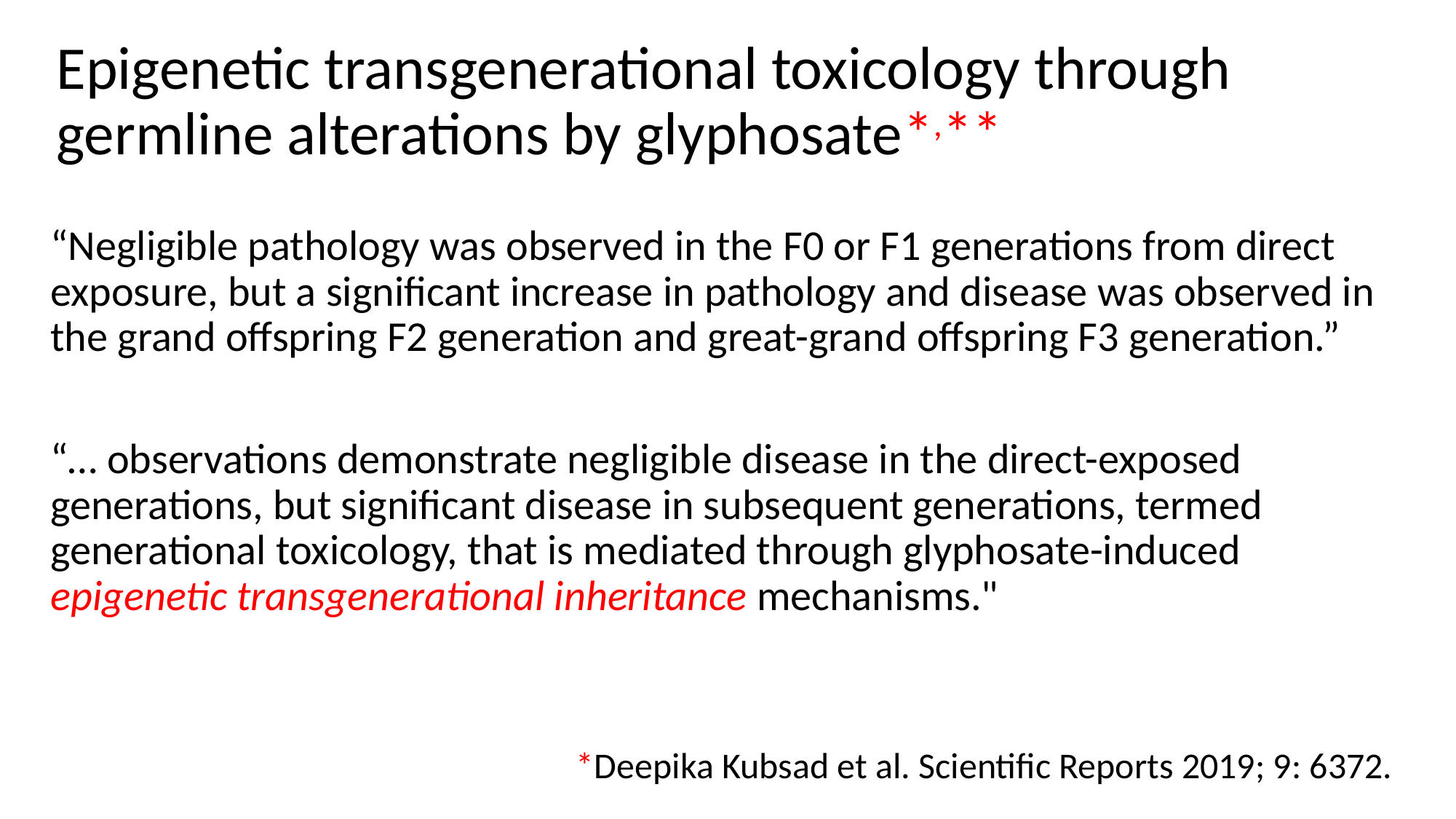

# Epigenetic transgenerational toxicology through   germline alterations by glyphosate*,**
“Negligible pathology was observed in the F0 or F1 generations from direct exposure, but a significant increase in pathology and disease was observed in the grand offspring F2 generation and great-grand offspring F3 generation.”

“… observations demonstrate negligible disease in the direct-exposed generations, but significant disease in subsequent generations, termed generational toxicology, that is mediated through glyphosate-induced epigenetic transgenerational inheritance mechanisms."

*Deepika Kubsad et al. Scientific Reports 2019; 9: 6372.